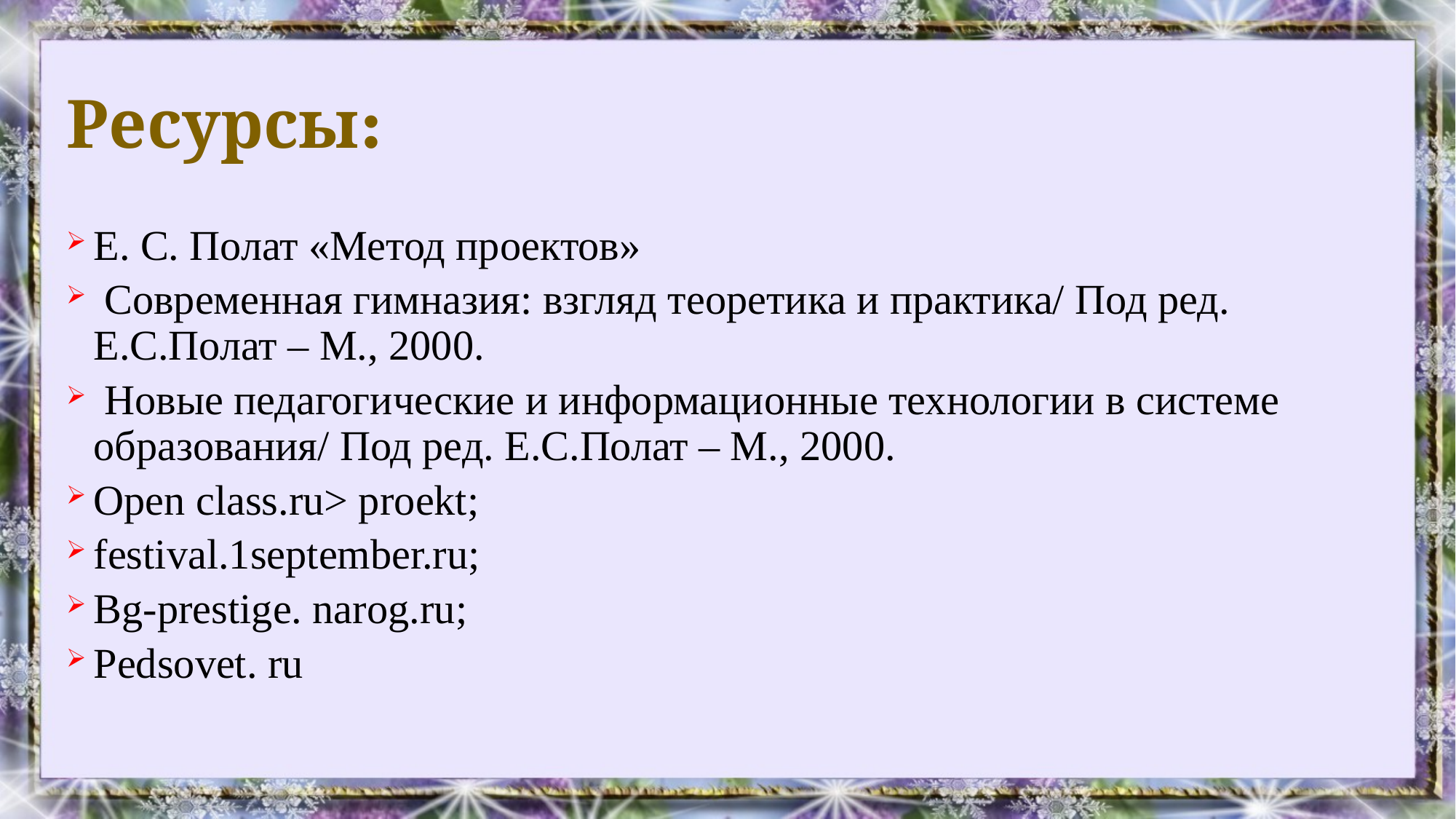

# Ресурсы:
Е. С. Полат «Метод проектов»
 Современная гимназия: взгляд теоретика и практика/ Под ред. Е.С.Полат – М., 2000.
 Новые педагогические и информационные технологии в системе образования/ Под ред. Е.С.Полат – М., 2000.
Open class.ru> proekt;
festival.1september.ru;
Bg-prestige. narog.ru;
Pedsovet. ru